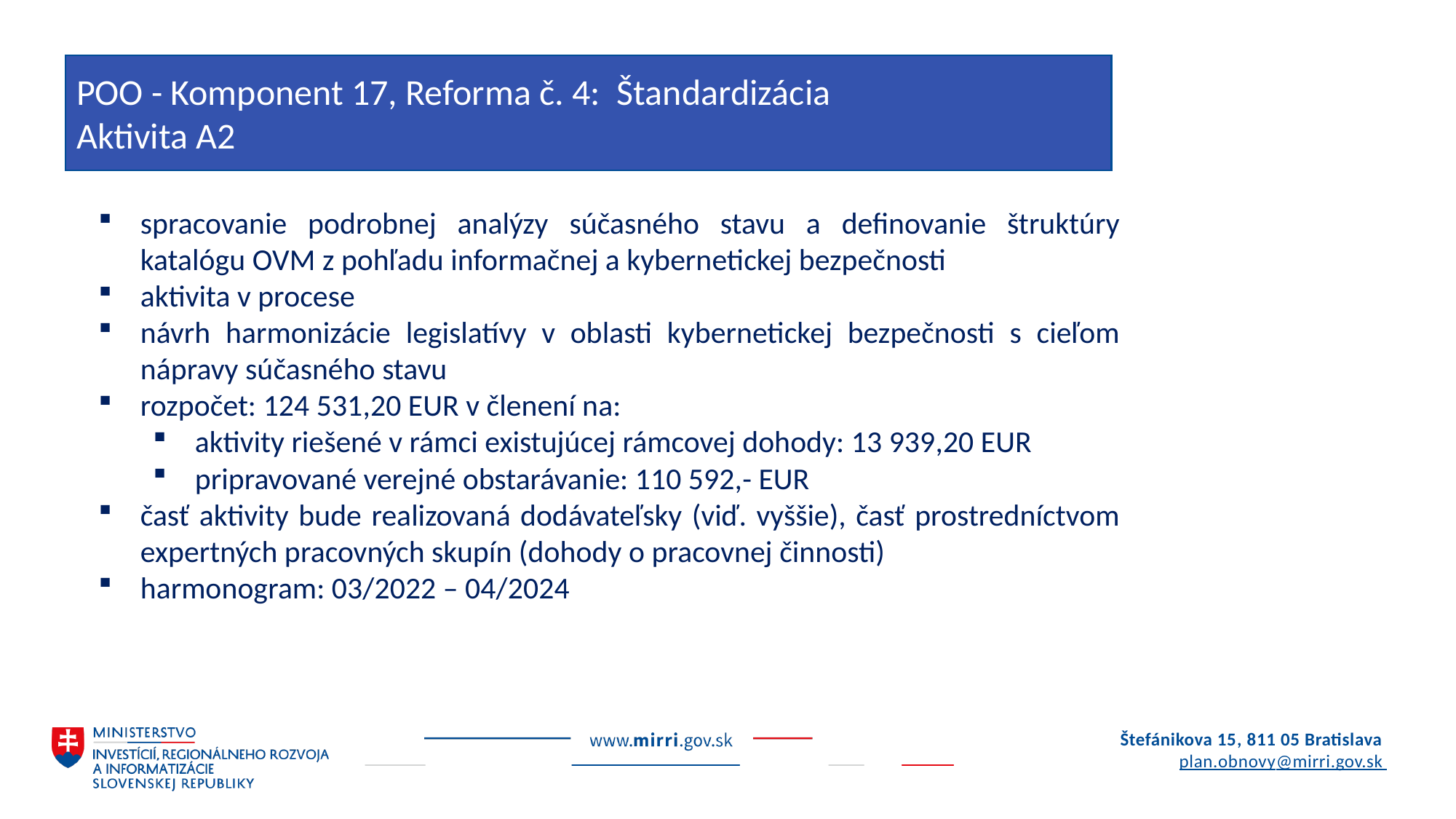

POO - Komponent 17, Reforma č. 4:  Štandardizácia
Aktivita A2
spracovanie podrobnej analýzy súčasného stavu a definovanie štruktúry katalógu OVM z pohľadu informačnej a kybernetickej bezpečnosti
aktivita v procese
návrh harmonizácie legislatívy v oblasti kybernetickej bezpečnosti s cieľom nápravy súčasného stavu
rozpočet: 124 531,20 EUR v členení na:
aktivity riešené v rámci existujúcej rámcovej dohody: 13 939,20 EUR
pripravované verejné obstarávanie: 110 592,- EUR
časť aktivity bude realizovaná dodávateľsky (viď. vyššie), časť prostredníctvom expertných pracovných skupín (dohody o pracovnej činnosti)
harmonogram: 03/2022 – 04/2024